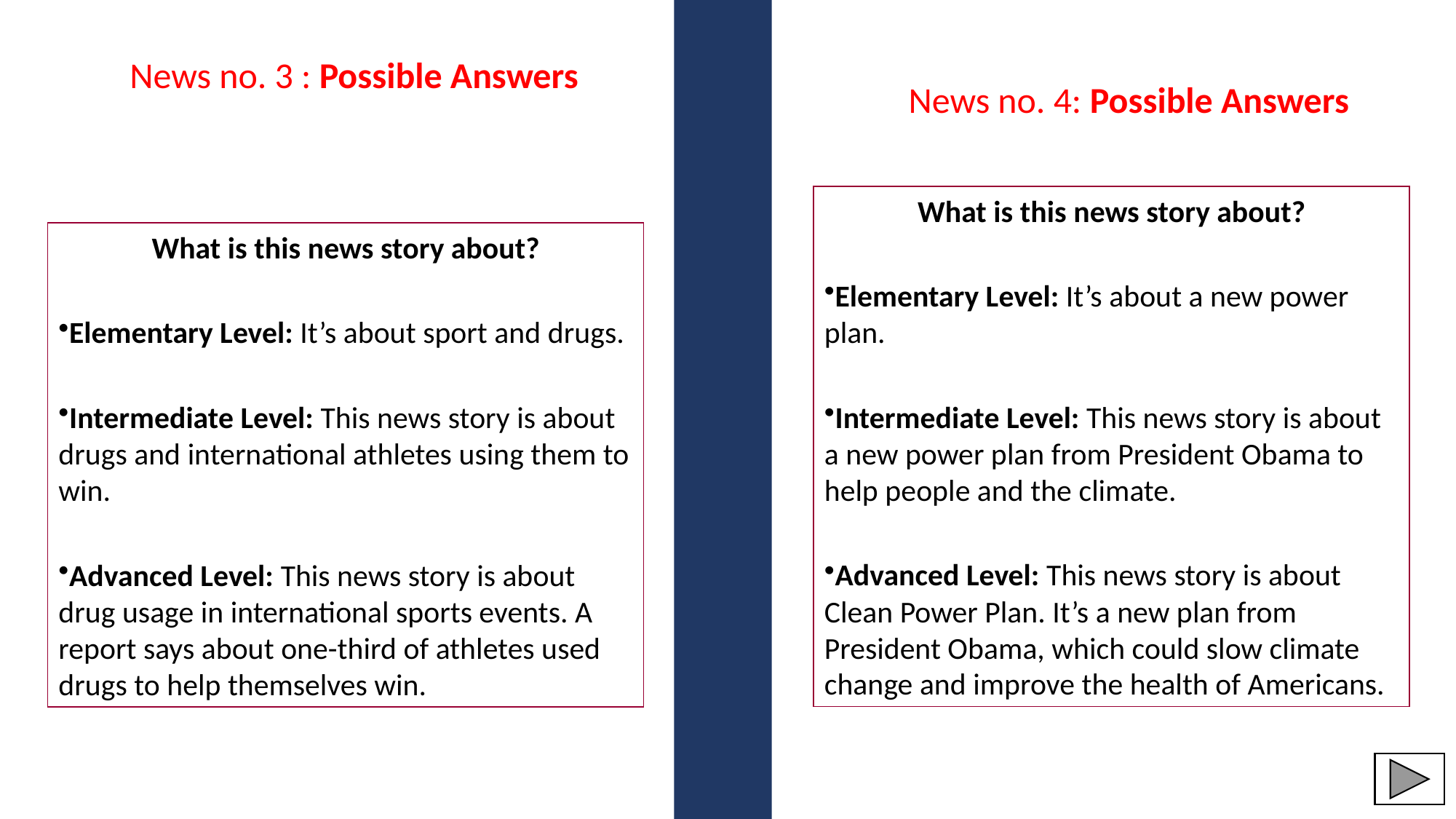

| News no. 3 : Possible Answers |
| --- |
| News no. 4: Possible Answers |
| --- |
What is this news story about?

Elementary Level: It’s about a new power plan.

Intermediate Level: This news story is about a new power plan from President Obama to help people and the climate.

Advanced Level: This news story is about Clean Power Plan. It’s a new plan from President Obama, which could slow climate change and improve the health of Americans.
What is this news story about?

Elementary Level: It’s about sport and drugs.

Intermediate Level: This news story is about drugs and international athletes using them to win.

Advanced Level: This news story is about drug usage in international sports events. A report says about one-third of athletes used drugs to help themselves win.